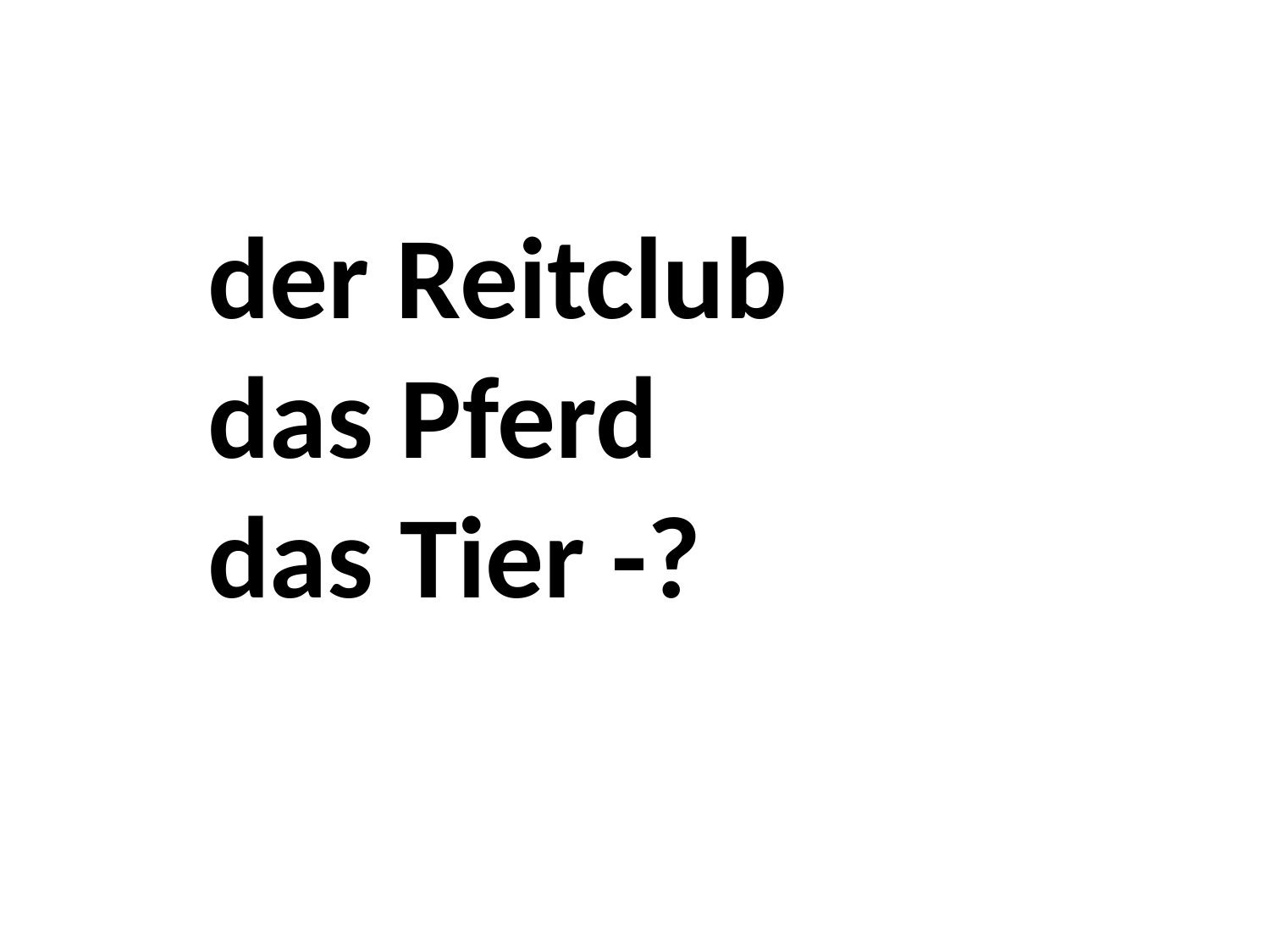

der Reitclub
das Pferd
das Tier -?